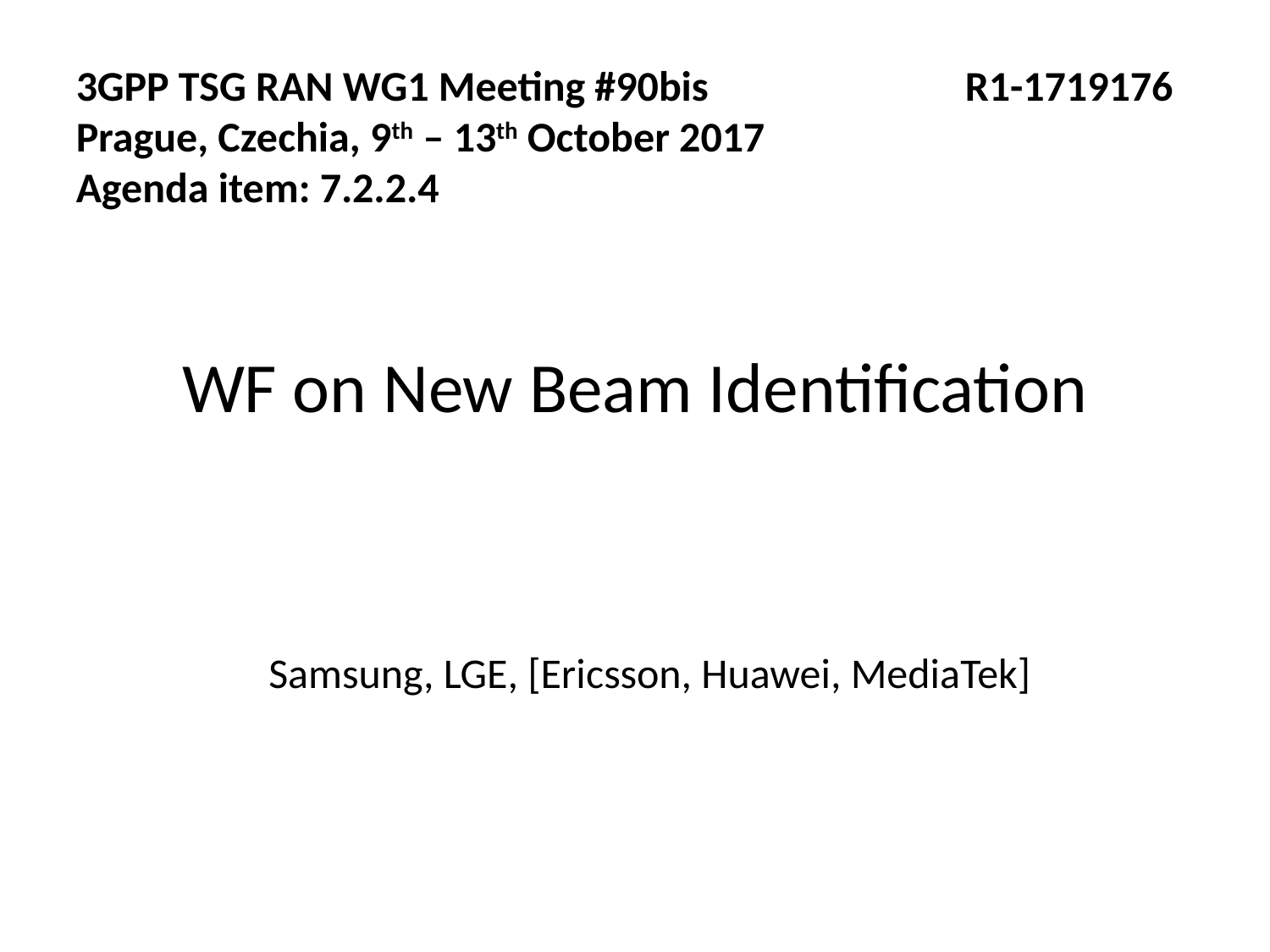

3GPP TSG RAN WG1 Meeting #90bis         		R1-1719176
Prague, Czechia, 9th – 13th October 2017
Agenda item: 7.2.2.4
WF on New Beam Identification
Samsung, LGE, [Ericsson, Huawei, MediaTek]